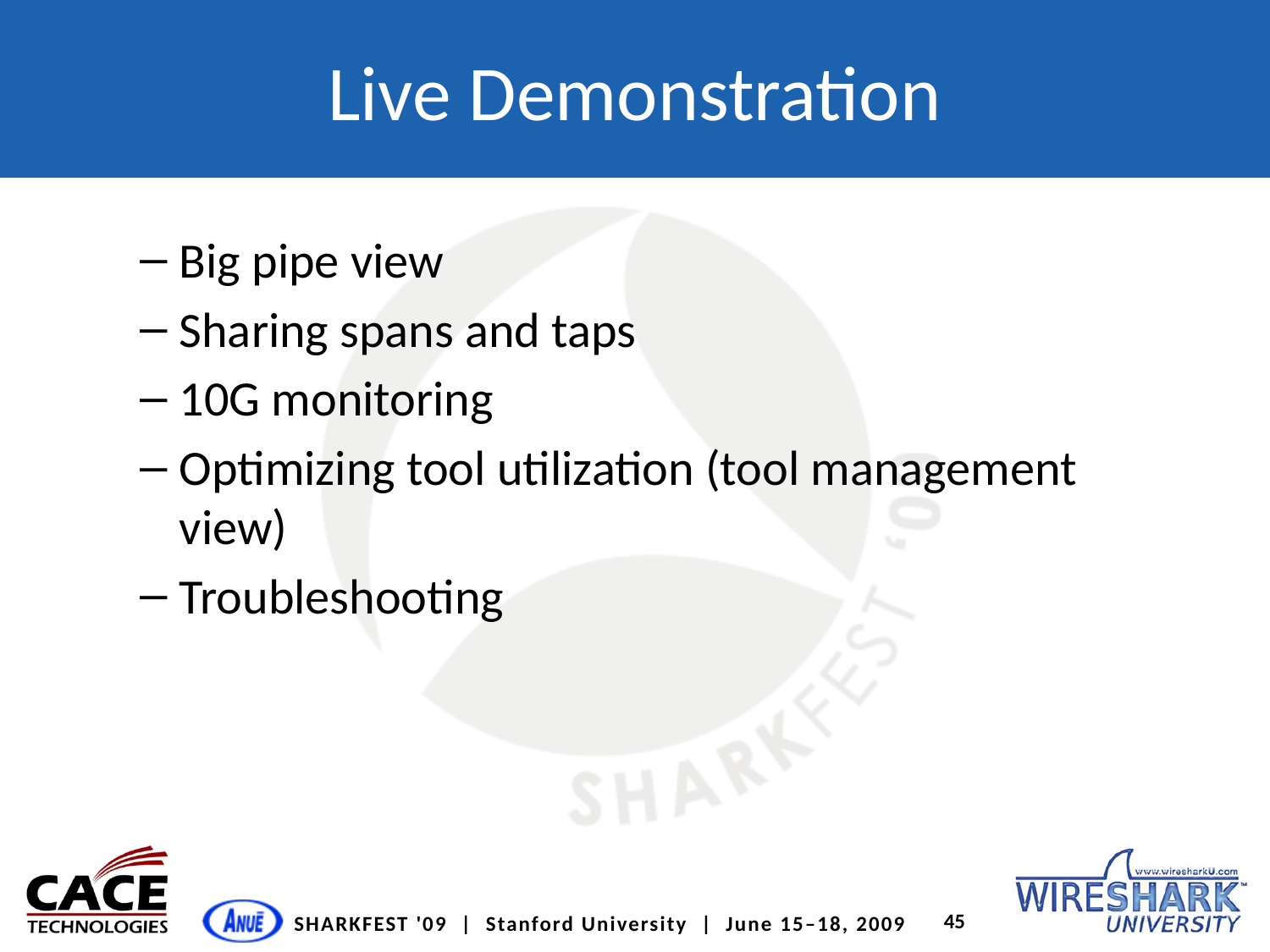

# Live Demonstration
Big pipe view
Sharing spans and taps
10G monitoring
Optimizing tool utilization (tool management view)
Troubleshooting